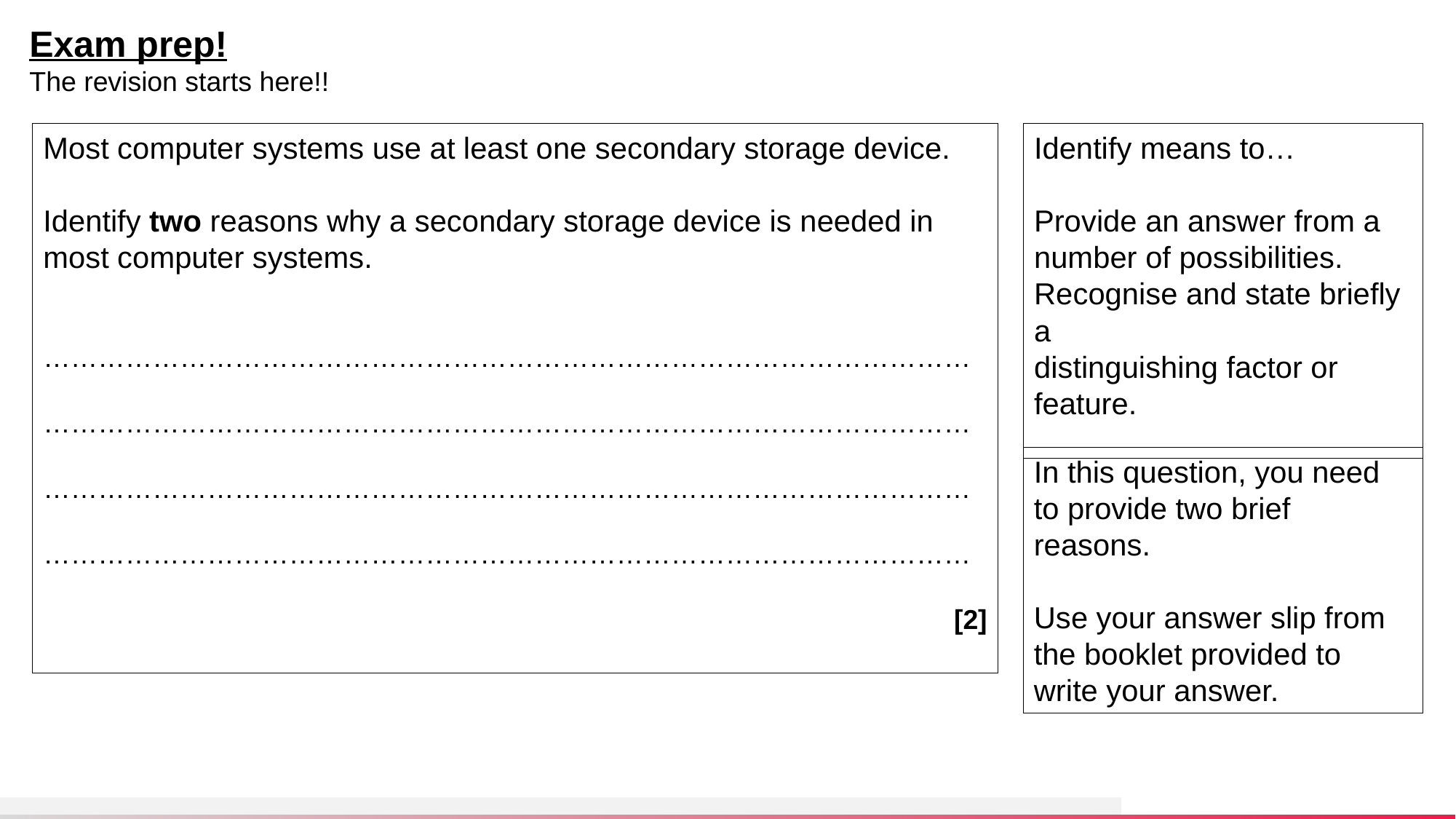

Exam prep!
The revision starts here!!
Most computer systems use at least one secondary storage device.

Identify two reasons why a secondary storage device is needed in most computer systems.

…………………………………………………………………………………………………………………………………………………………………………………………………………………………………………………………………………………………………………………………………………………………………………
[2]

Identify means to…

Provide an answer from a number of possibilities. Recognise and state briefly a
distinguishing factor or feature.

In this question, you need to provide two brief reasons.

Use your answer slip from the booklet provided to write your answer.